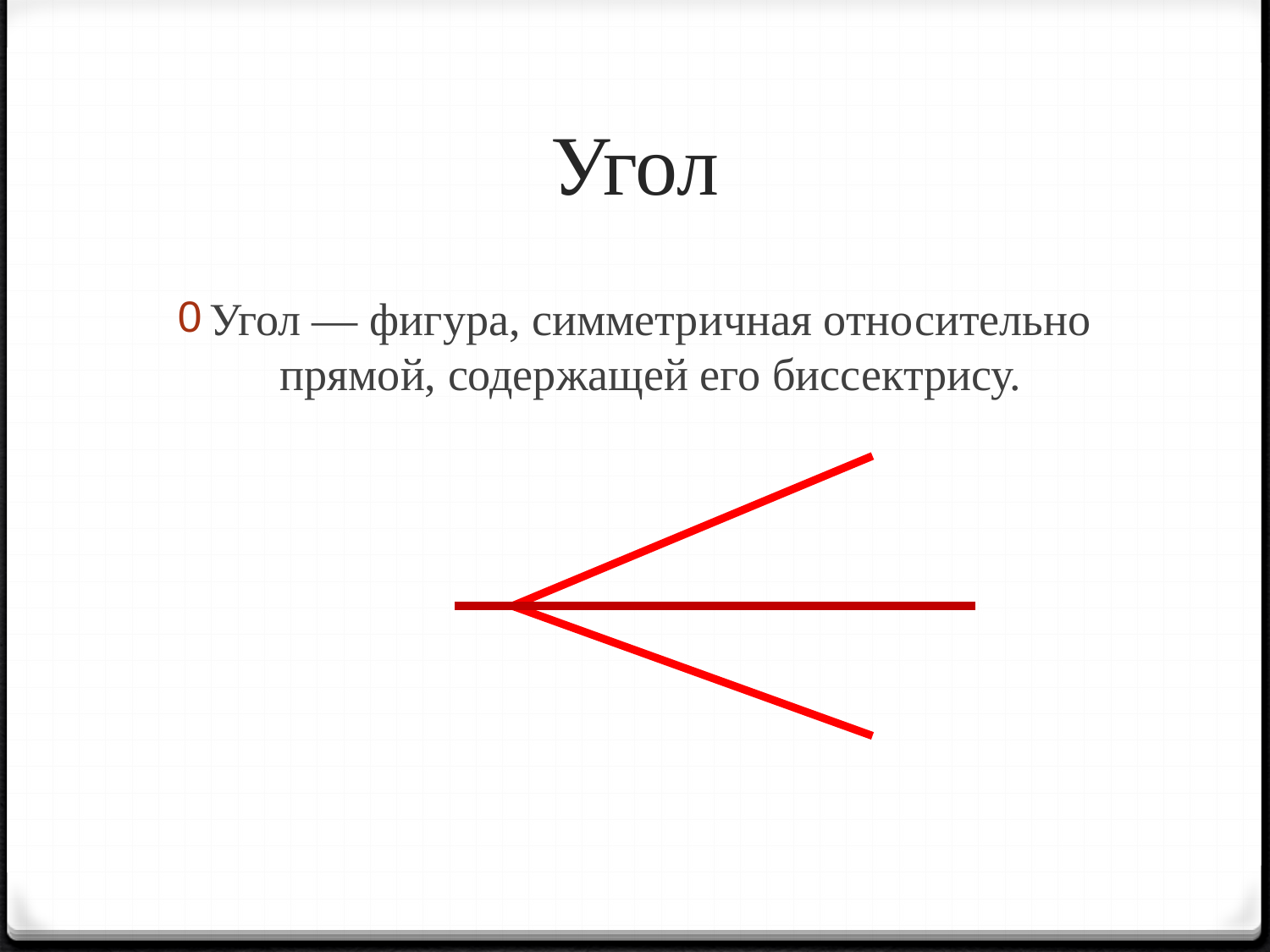

# Угол
Угол — фигура, симметричная относительно прямой, содержащей его биссектрису.